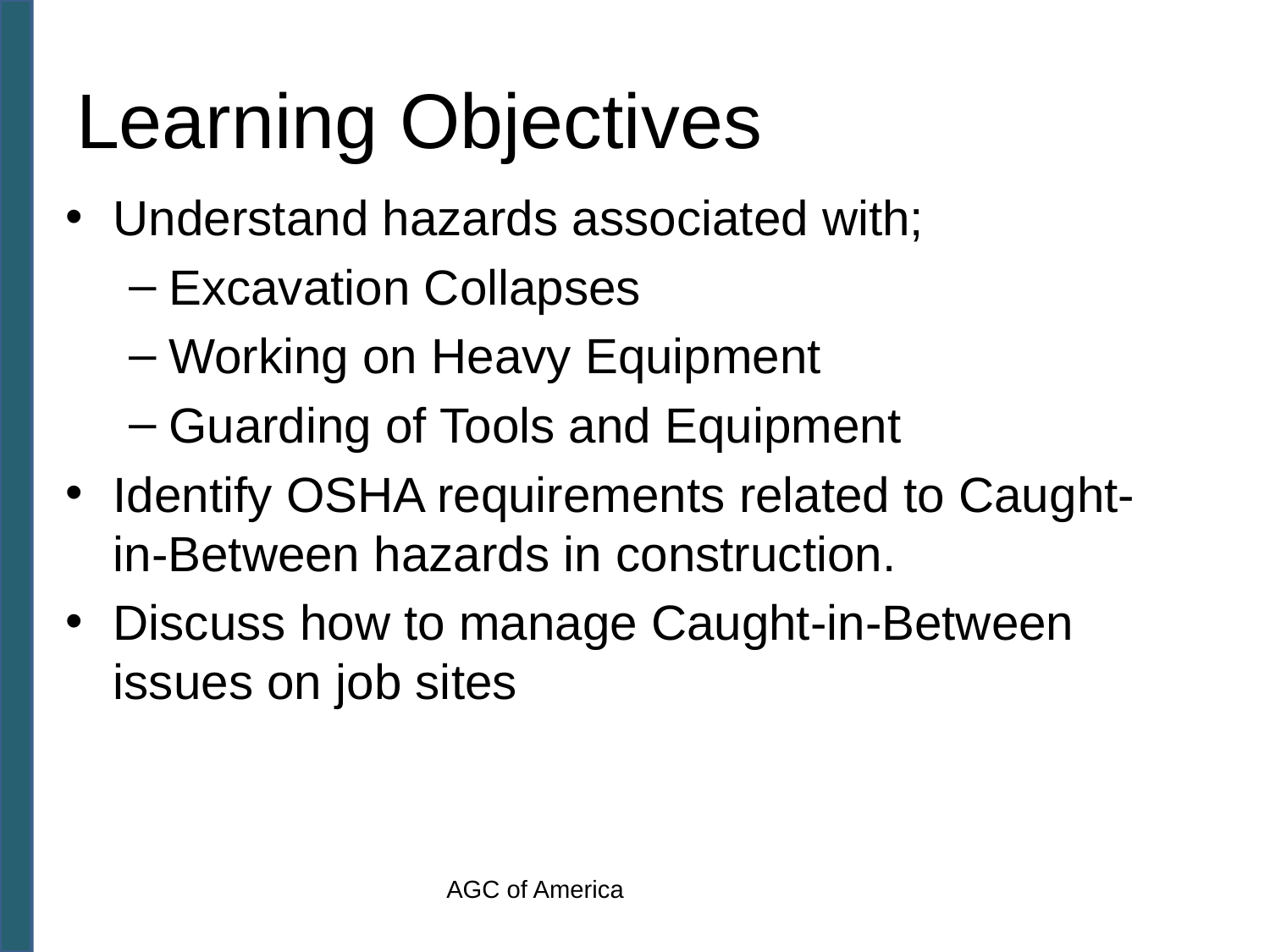

# Learning Objectives
Understand hazards associated with;
Excavation Collapses
Working on Heavy Equipment
Guarding of Tools and Equipment
Identify OSHA requirements related to Caught-in-Between hazards in construction.
Discuss how to manage Caught-in-Between issues on job sites

AGC of America